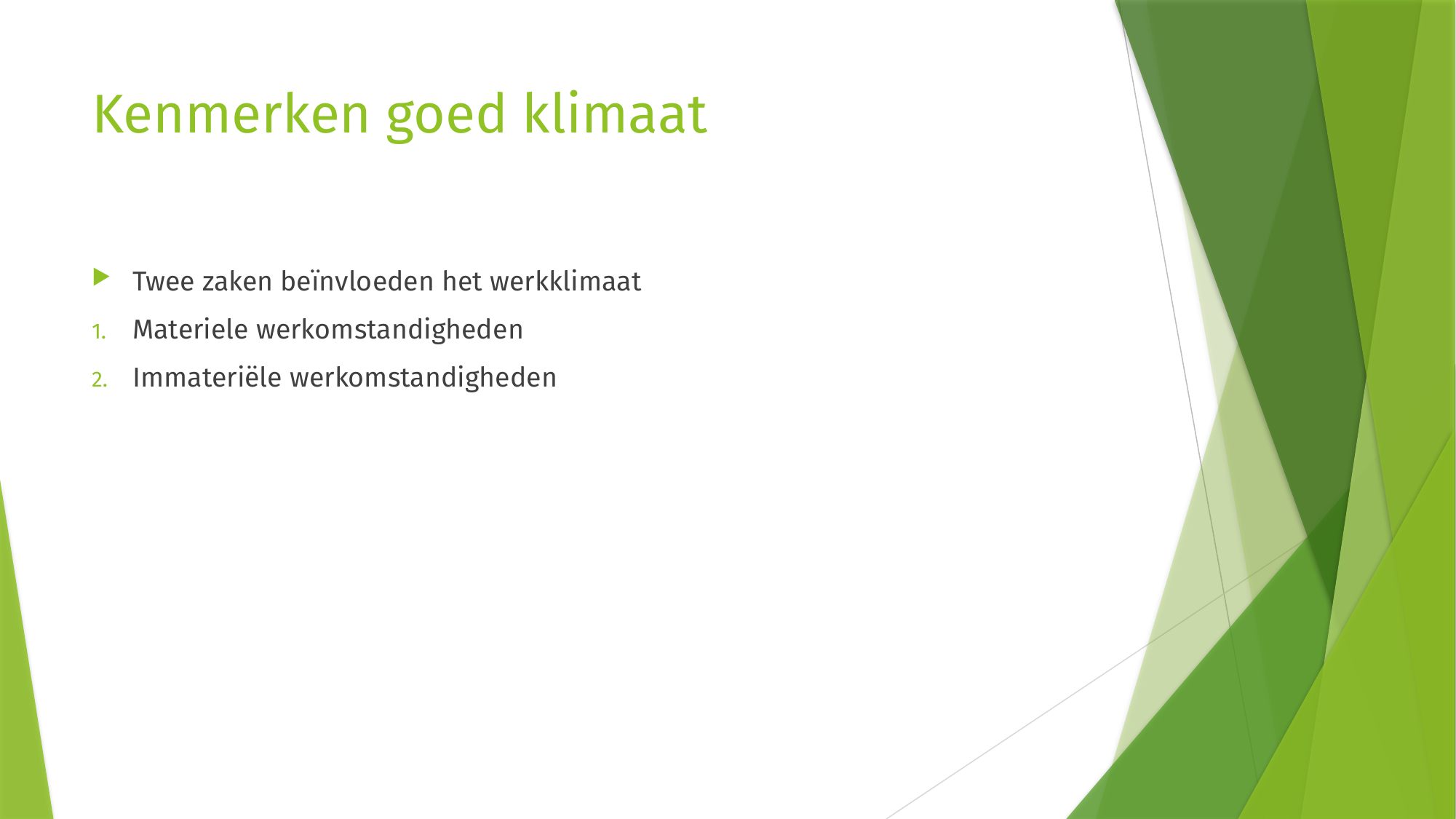

# Kenmerken goed klimaat
Twee zaken beïnvloeden het werkklimaat
Materiele werkomstandigheden
Immateriële werkomstandigheden